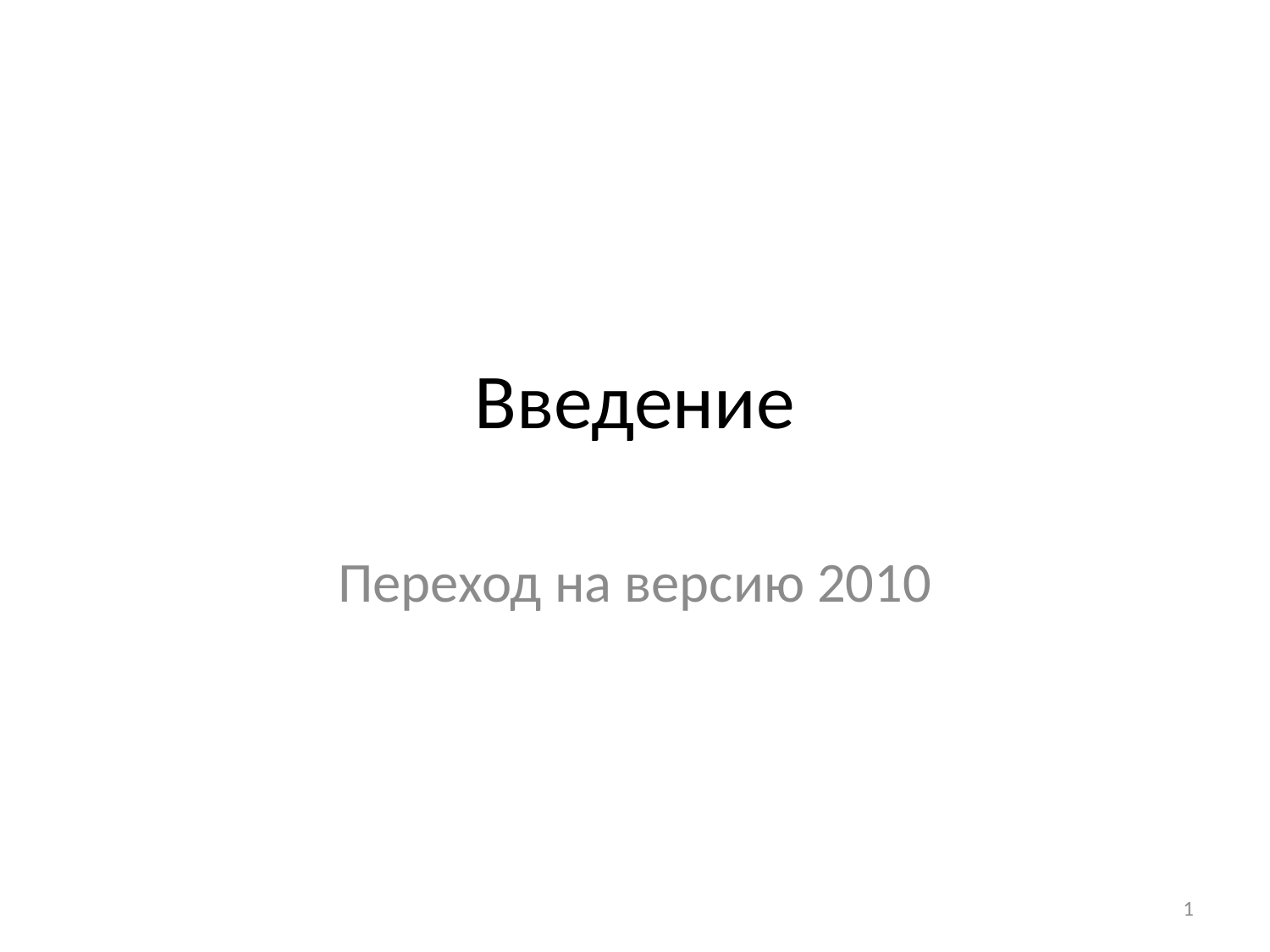

# Введение
Переход на версию 2010
1